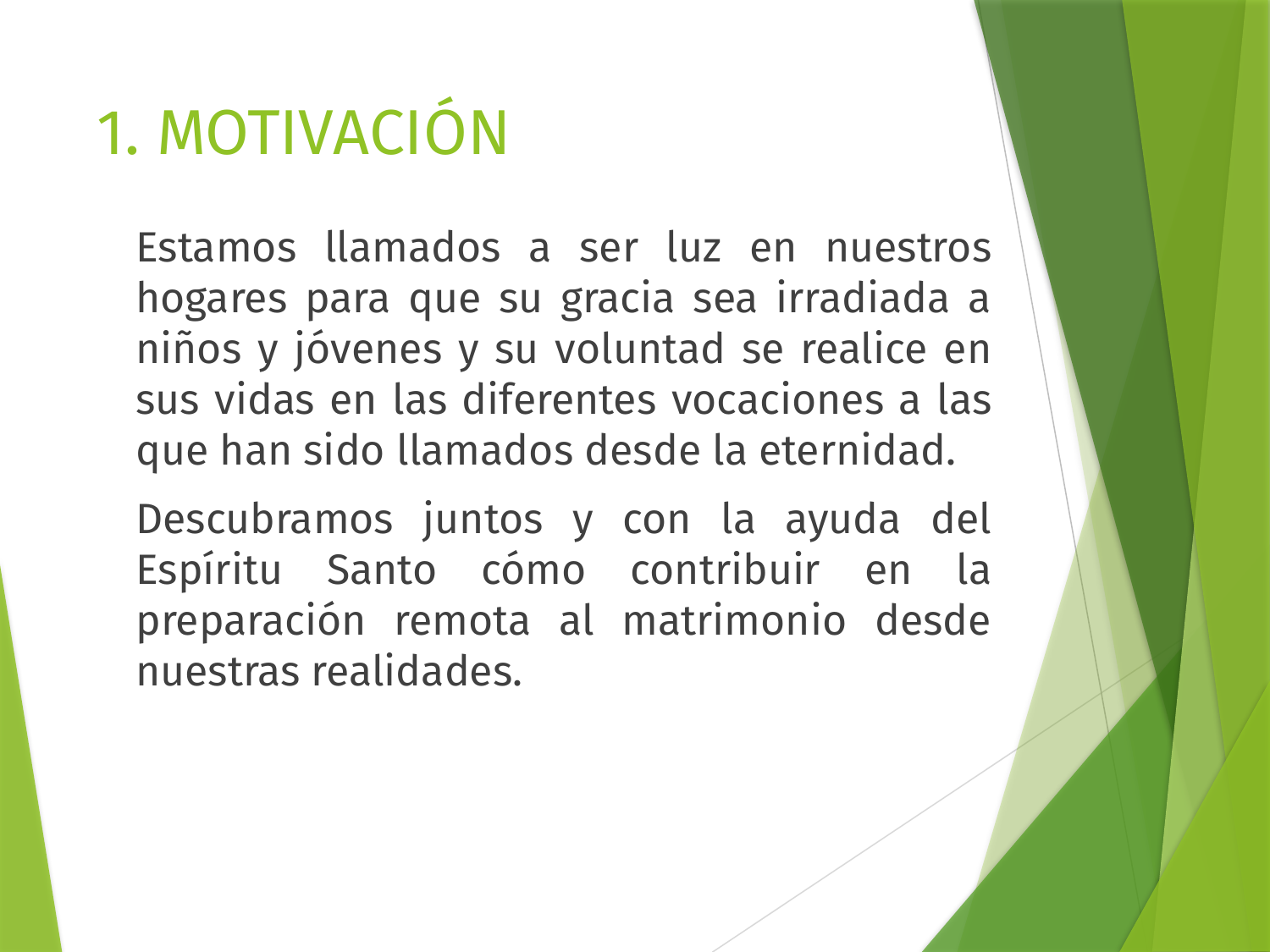

# 1. MOTIVACIÓN
Estamos llamados a ser luz en nuestros hogares para que su gracia sea irradiada a niños y jóvenes y su voluntad se realice en sus vidas en las diferentes vocaciones a las que han sido llamados desde la eternidad.
Descubramos juntos y con la ayuda del Espíritu Santo cómo contribuir en la preparación remota al matrimonio desde nuestras realidades.